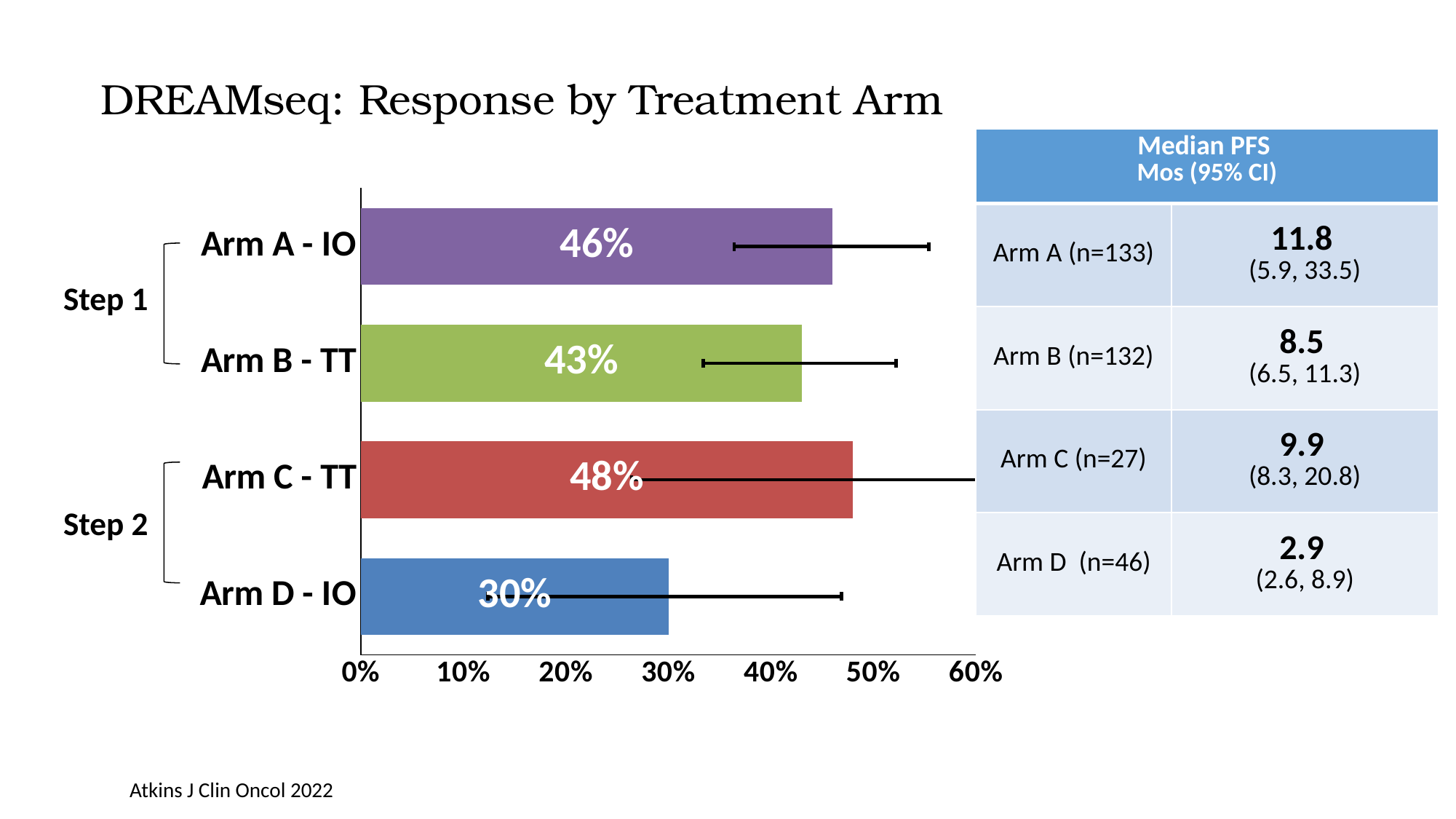

# DREAMseq: Response by Treatment Arm
| Median PFS Mos (95% CI) |  |
| --- | --- |
| Arm A (n=133) | 11.8 (5.9, 33.5) |
| Arm B (n=132) | 8.5 (6.5, 11.3) |
| Arm C (n=27) | 9.9 (8.3, 20.8) |
| Arm D (n=46) | 2.9 (2.6, 8.9) |

### Chart

| Category | Series 1 |
|---|---|
| Arm D - IO | 0.3 |
| Arm C - TT | 0.48 |
| Arm B - TT | 0.43 |
| Arm A - IO | 0.46 |
Step 1

Step 2
Atkins J Clin Oncol 2022